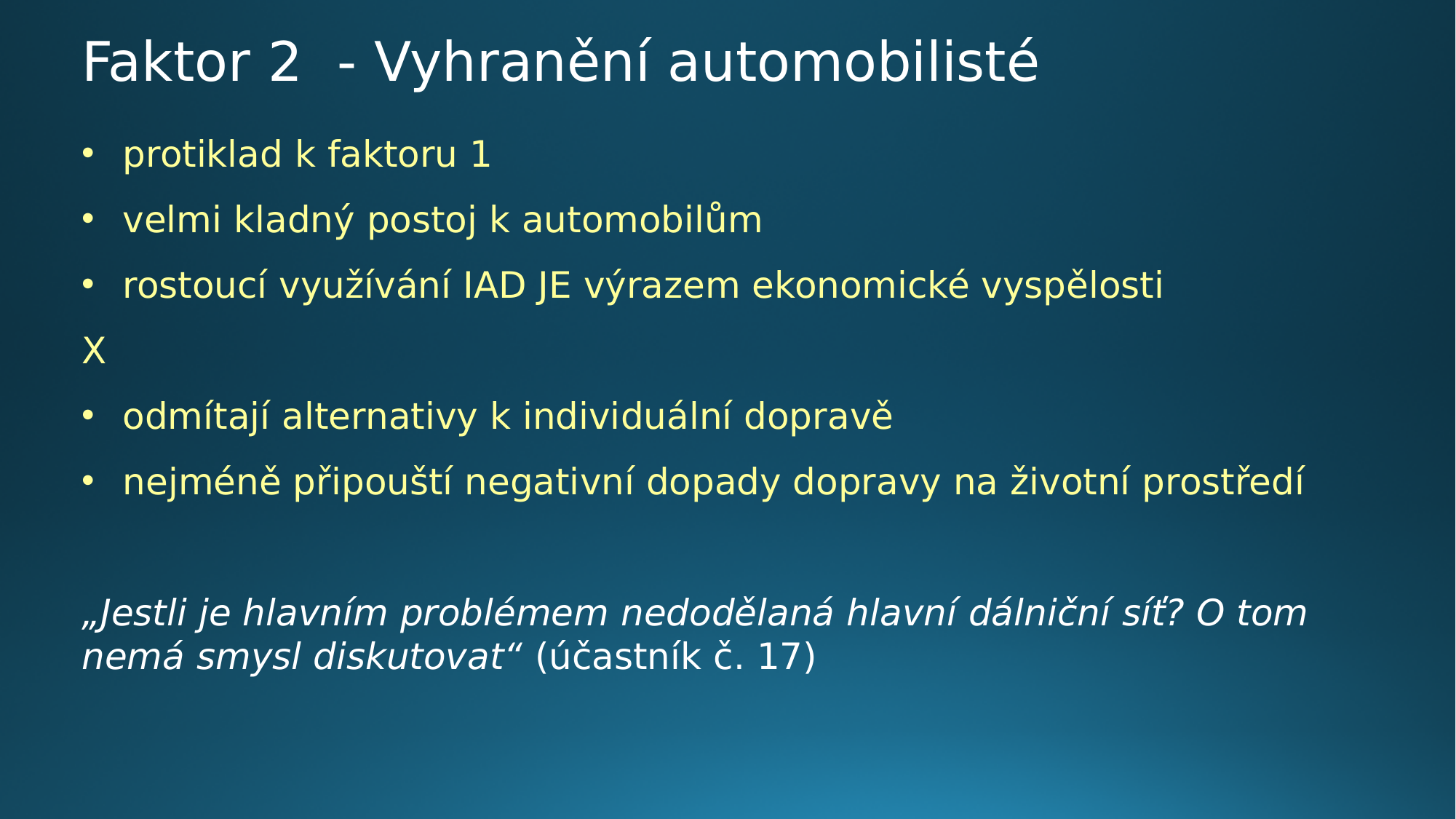

# Faktor 2  - Vyhranění automobilisté
protiklad k faktoru 1
velmi kladný postoj k automobilům
rostoucí využívání IAD JE výrazem ekonomické vyspělosti
X
odmítají alternativy k individuální dopravě
nejméně připouští negativní dopady dopravy na životní prostředí

„Jestli je hlavním problémem nedodělaná hlavní dálniční síť? O tom nemá smysl diskutovat“ (účastník č. 17)